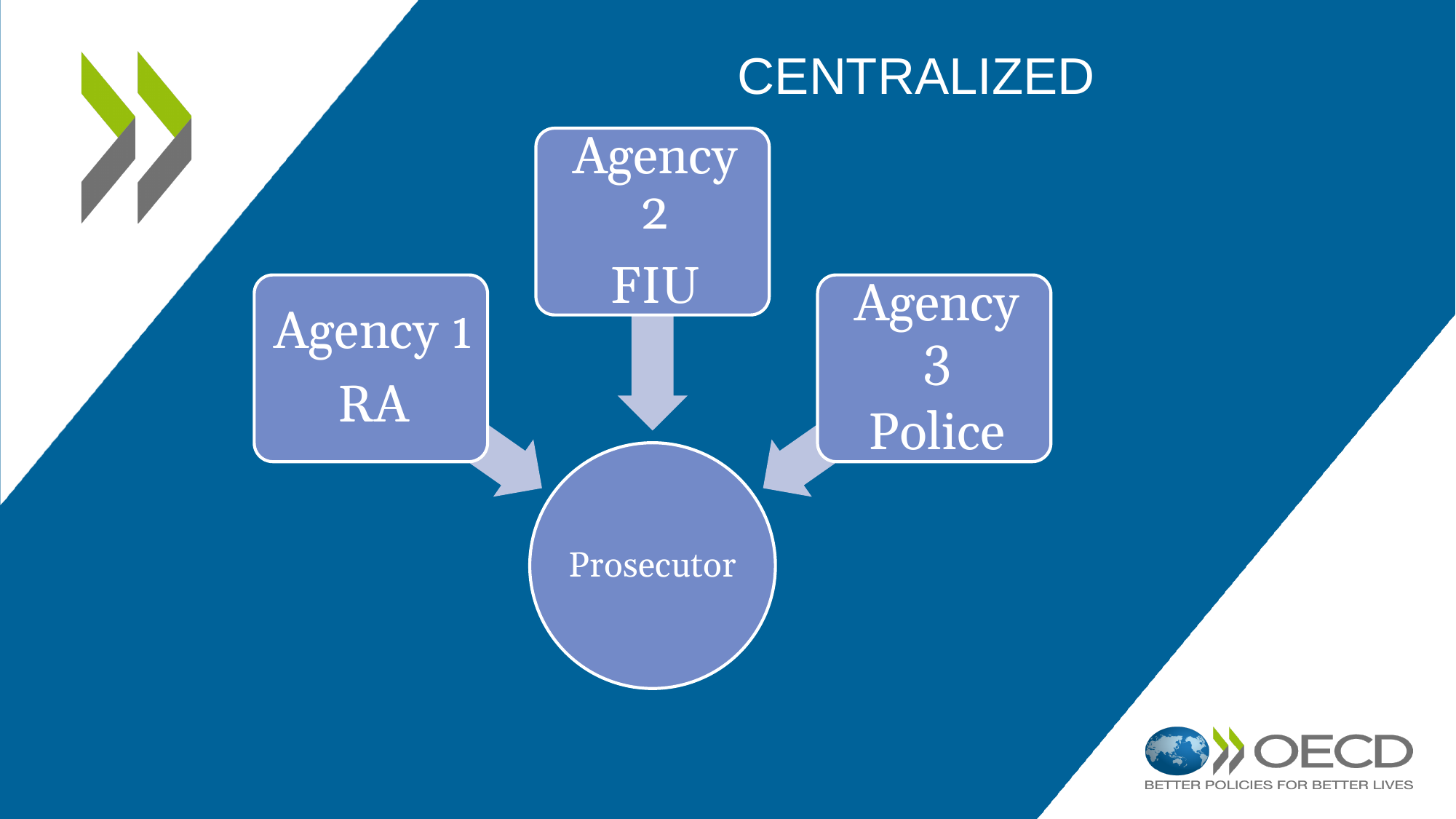

# CentraliZed
Prosecutor
Agency 1
RA
Agency 2
FIU
Agency 3
Police